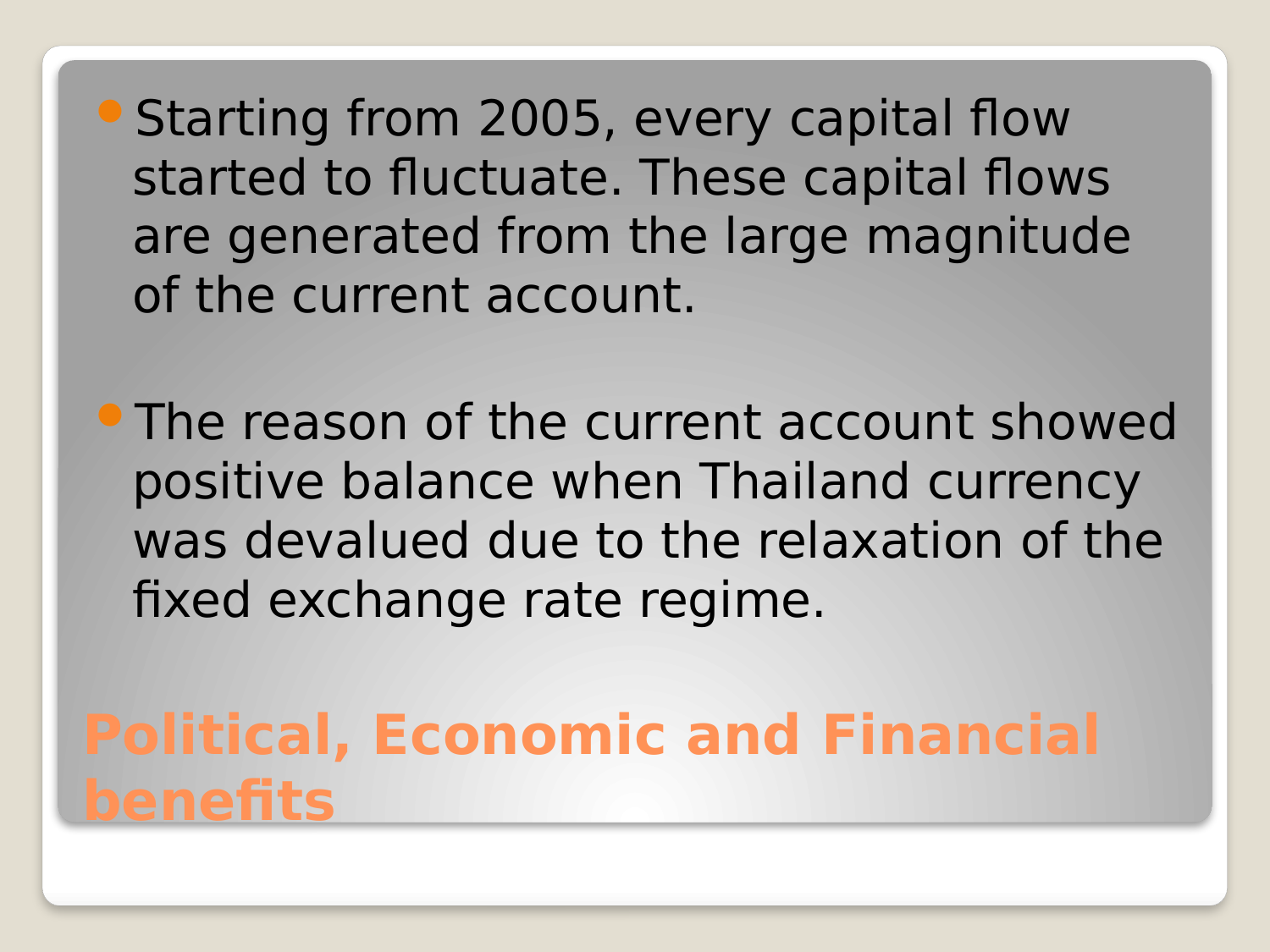

Starting from 2005, every capital flow started to fluctuate. These capital flows are generated from the large magnitude of the current account.

The reason of the current account showed positive balance when Thailand currency was devalued due to the relaxation of the fixed exchange rate regime.

# Political, Economic and Financial benefits